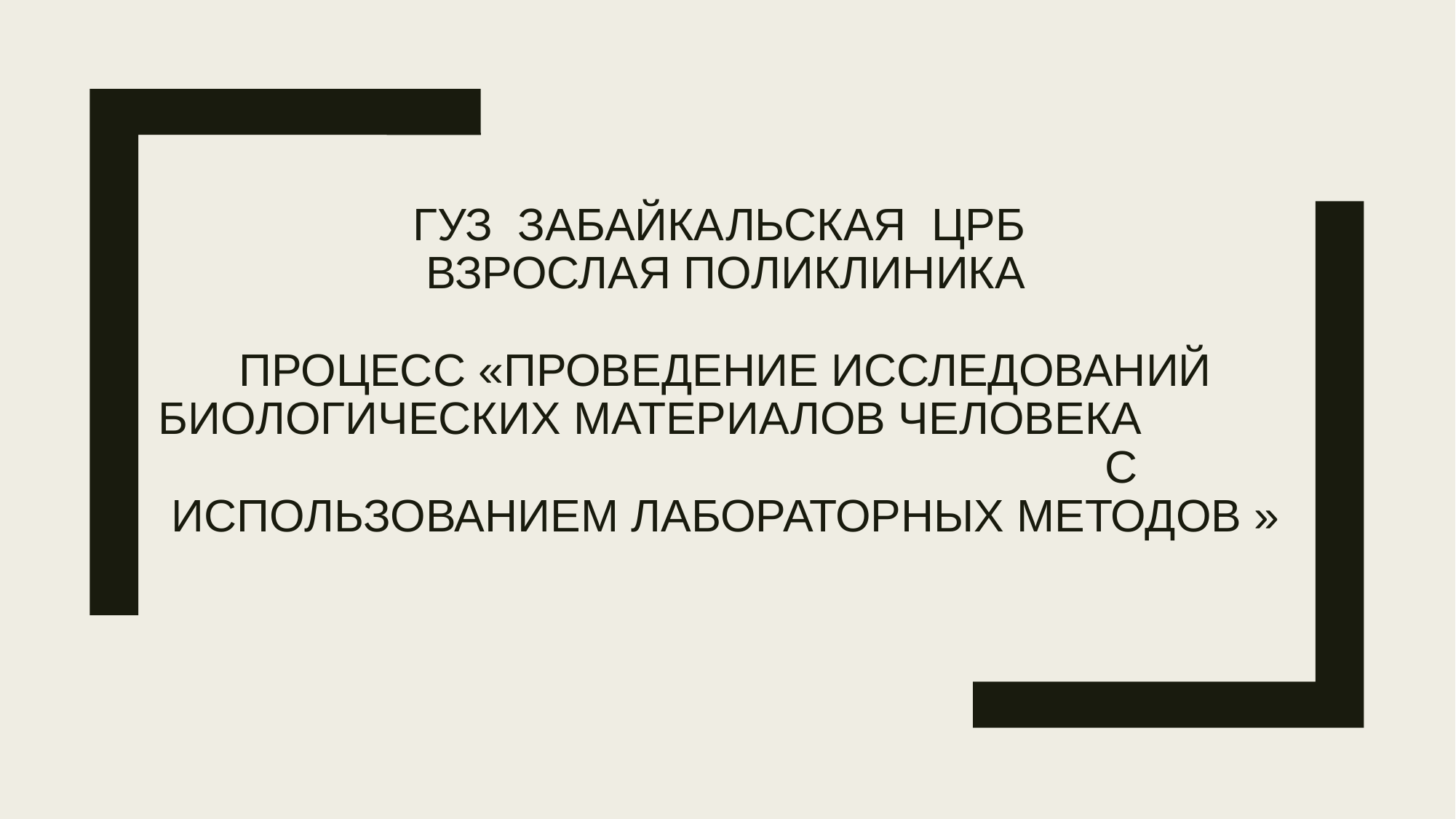

# ГУЗ  Забайкальская  ЦРБ взрослая поликлиника Процесс «Проведение исследований биологических материалов человека                                                                            с использованием лабораторных методов »